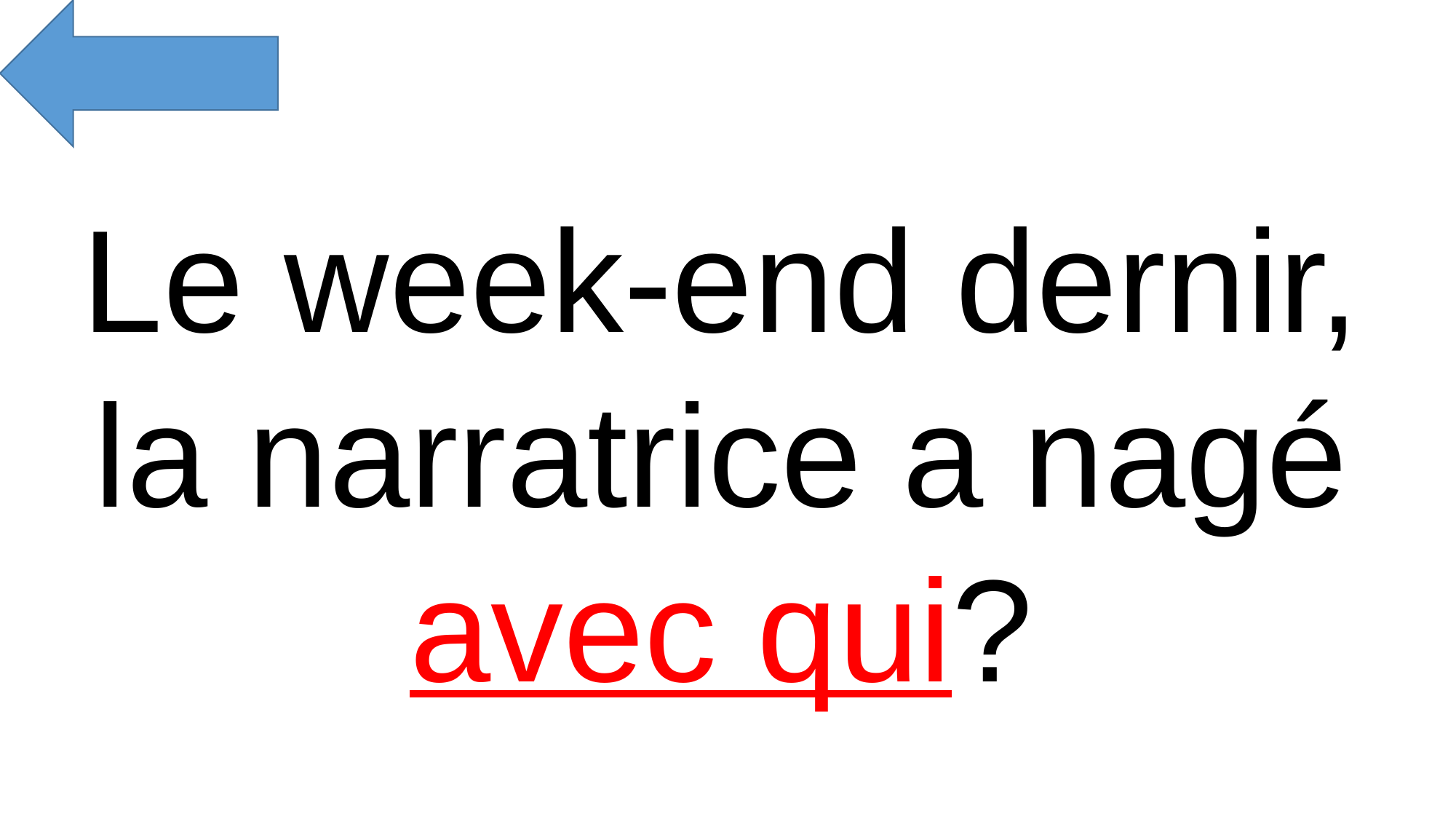

Le week-end dernir, la narratrice a nagé avec qui?